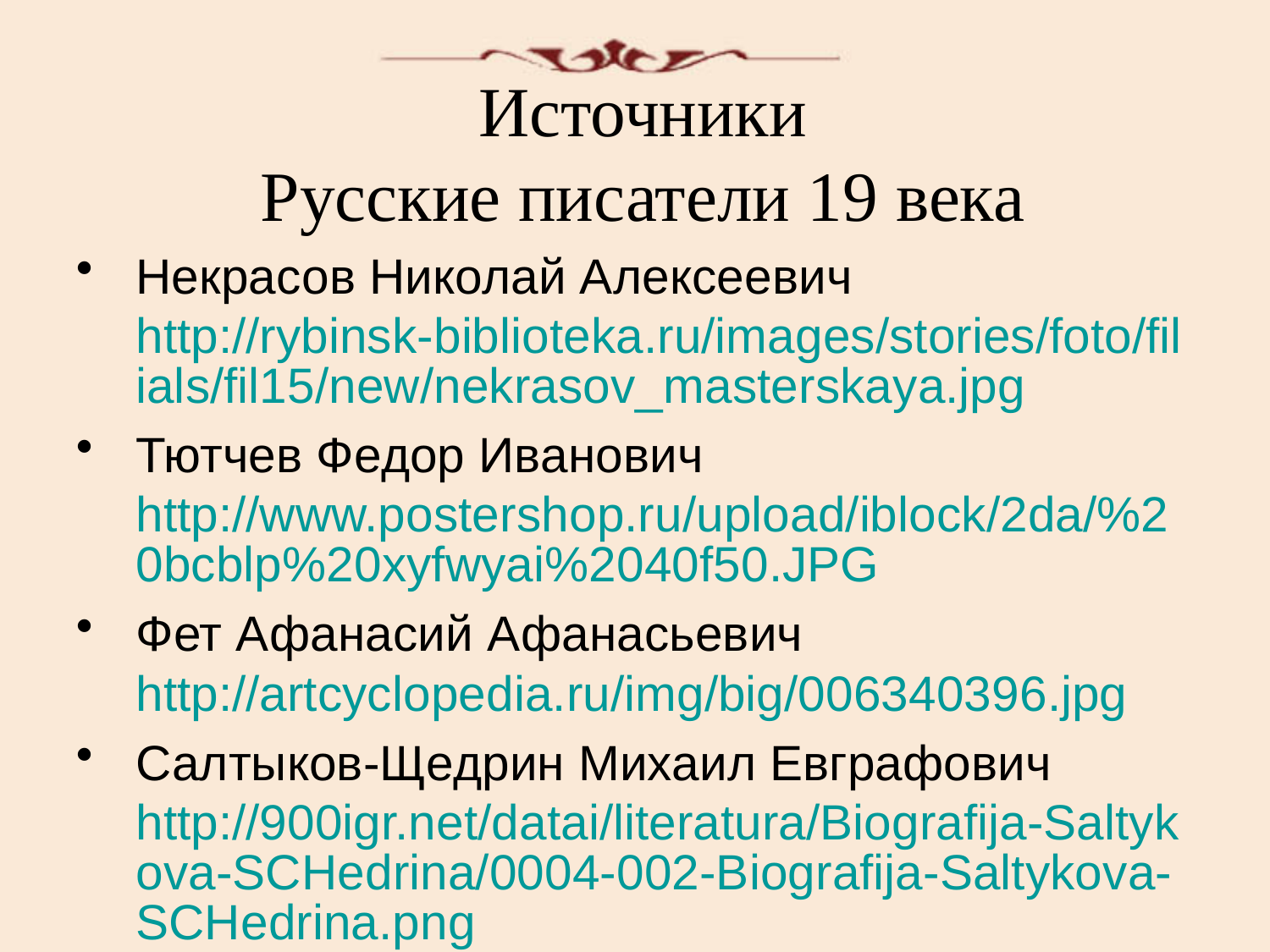

Источники
Русские писатели 19 века
Некрасов Николай Алексеевич http://rybinsk-biblioteka.ru/images/stories/foto/filials/fil15/new/nekrasov_masterskaya.jpg
Тютчев Федор Иванович http://www.postershop.ru/upload/iblock/2da/%20bcblp%20xyfwyai%2040f50.JPG
Фет Афанасий Афанасьевич http://artcyclopedia.ru/img/big/006340396.jpg
Салтыков-Щедрин Михаил Евграфович http://900igr.net/datai/literatura/Biografija-Saltykova-SCHedrina/0004-002-Biografija-Saltykova-SCHedrina.png
Толстой Лев Николаевич http://4.bp.blogspot.com/-wByzfW8mQbA/T-WTKFImj2I/AAAAAAAAAX8/9yRZPGiMliw/s1600/%D0%A2%D0%BE%D0%BB%D1%81%D1%82%D0%BE%D0%B9+%D0%9B.%D0%9D..jpg